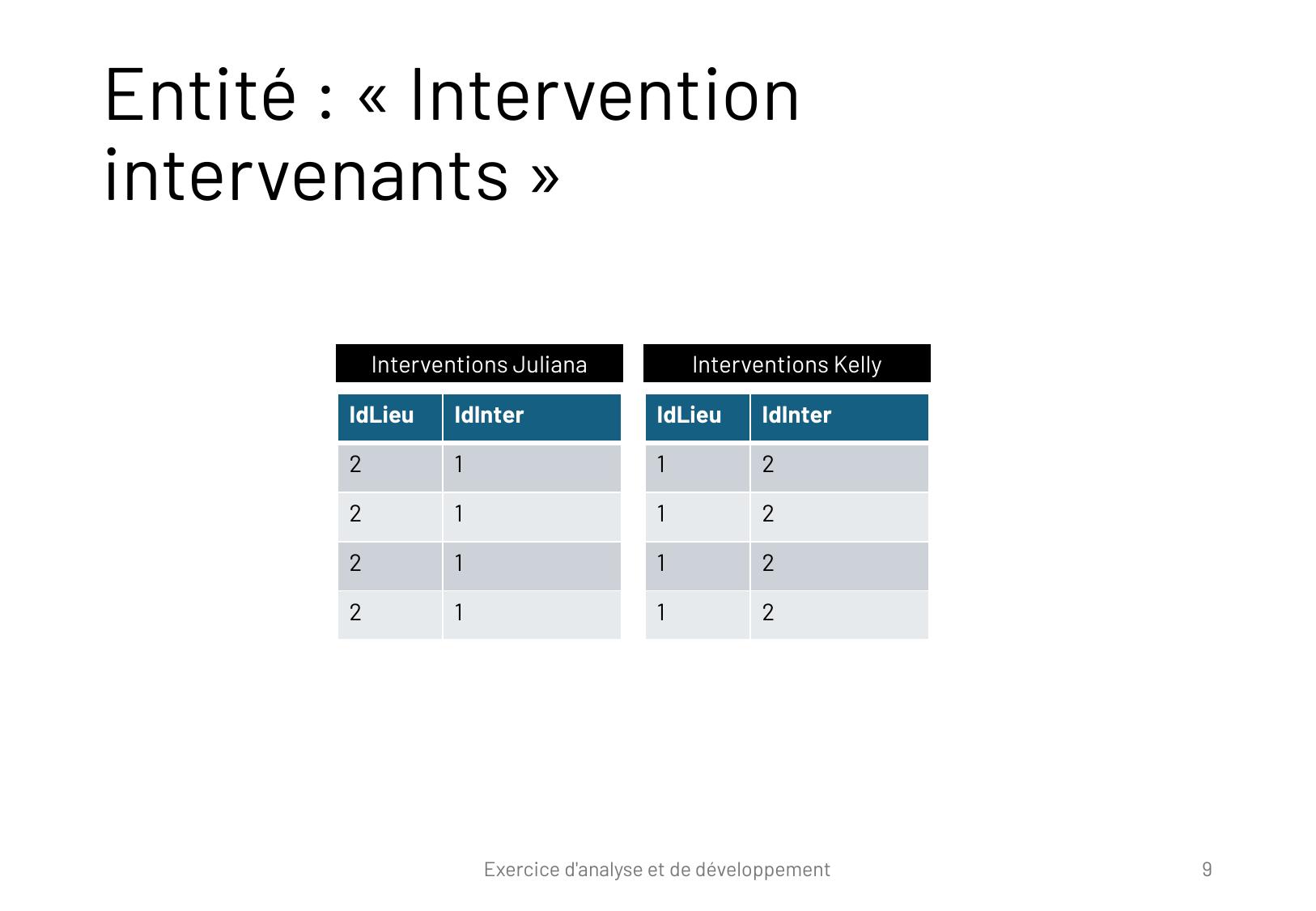

# Entité : « Intervention intervenants »
Interventions Juliana
Interventions Kelly
| IdLieu | IdInter |
| --- | --- |
| 2 | 1 |
| 2 | 1 |
| 2 | 1 |
| 2 | 1 |
| IdLieu | IdInter |
| --- | --- |
| 1 | 2 |
| 1 | 2 |
| 1 | 2 |
| 1 | 2 |
Exercice d'analyse et de développement
9